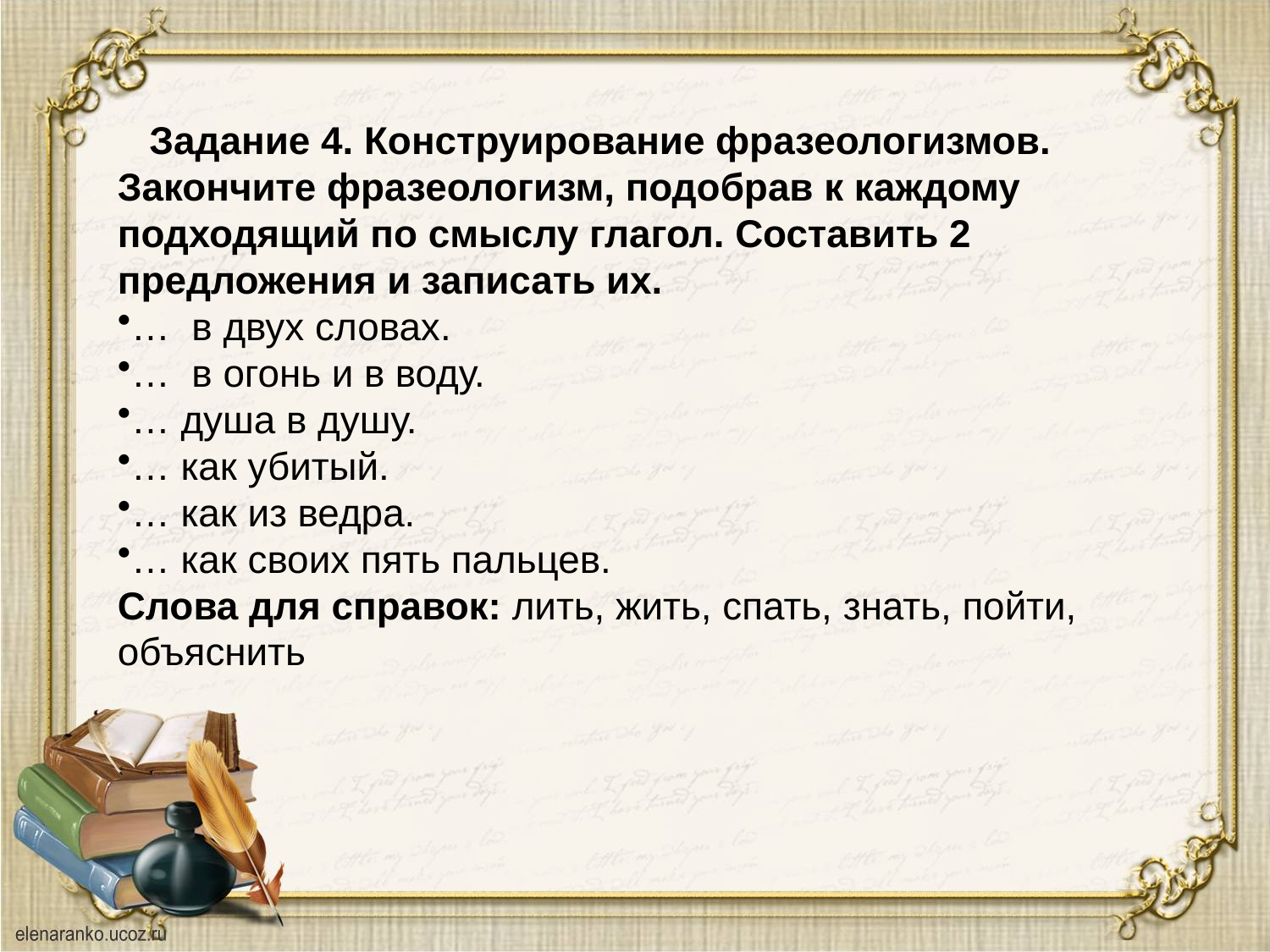

Задание 4. Конструирование фразеологизмов. Закончите фразеологизм, подобрав к каждому подходящий по смыслу глагол. Составить 2  предложения и записать их.
…  в двух словах.
…  в огонь и в воду.
… душа в душу.
… как убитый.
… как из ведра.
… как своих пять пальцев.
Слова для справок: лить, жить, спать, знать, пойти, объяснить